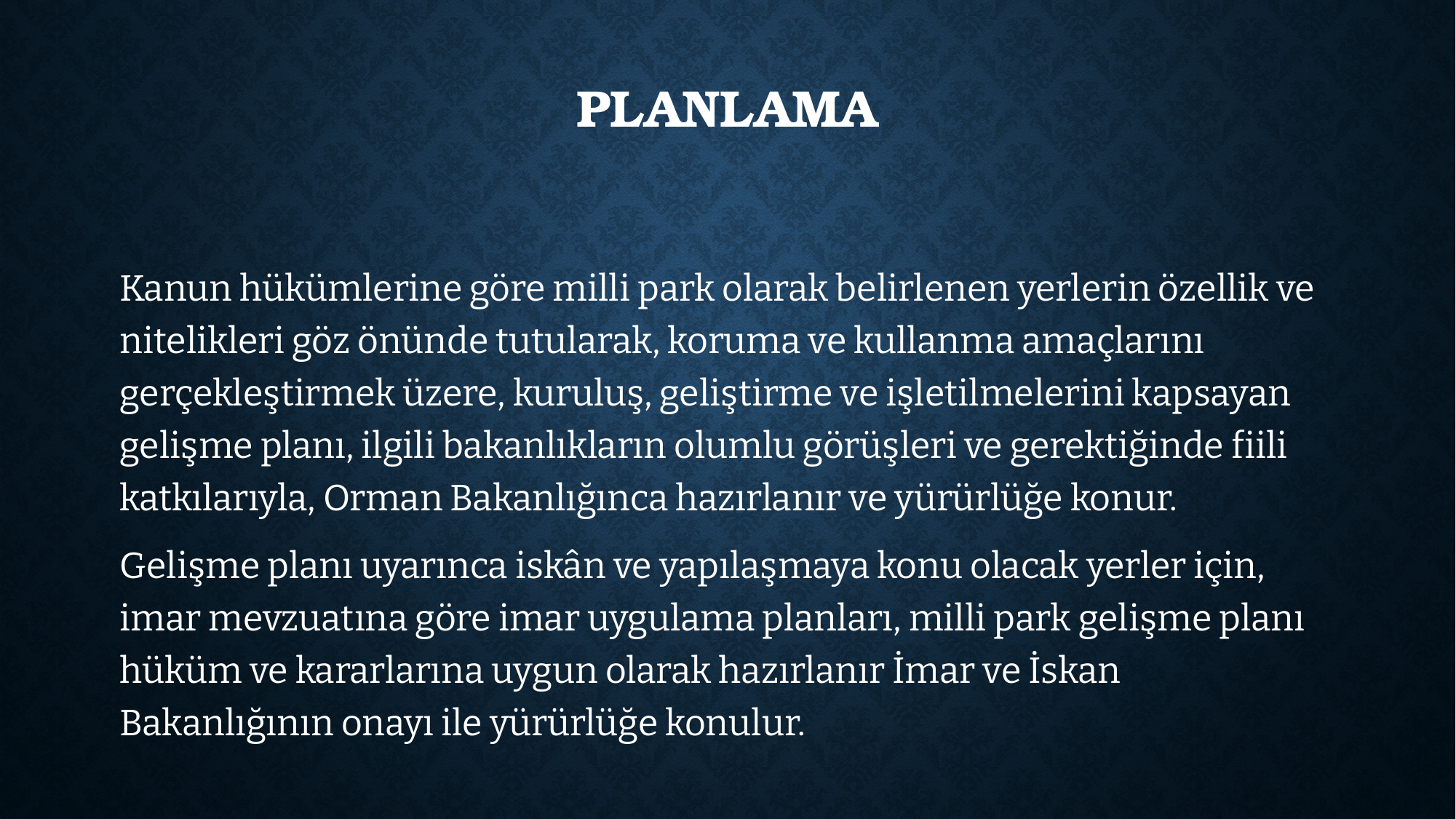

# Planlama
Kanun hükümlerine göre milli park olarak belirlenen yerlerin özellik ve nitelikleri göz önünde tutularak, koruma ve kullanma amaçlarını gerçekleştirmek üzere, kuruluş, geliştirme ve işletilmelerini kapsayan gelişme planı, ilgili bakanlıkların olumlu görüşleri ve gerektiğinde fiili katkılarıyla, Orman Bakanlığınca hazırlanır ve yürürlüğe konur.
Gelişme planı uyarınca iskân ve yapılaşmaya konu olacak yerler için, imar mevzuatına göre imar uygulama planları, milli park gelişme planı hüküm ve kararlarına uygun olarak hazırlanır İmar ve İskan Bakanlığının onayı ile yürürlüğe konulur.